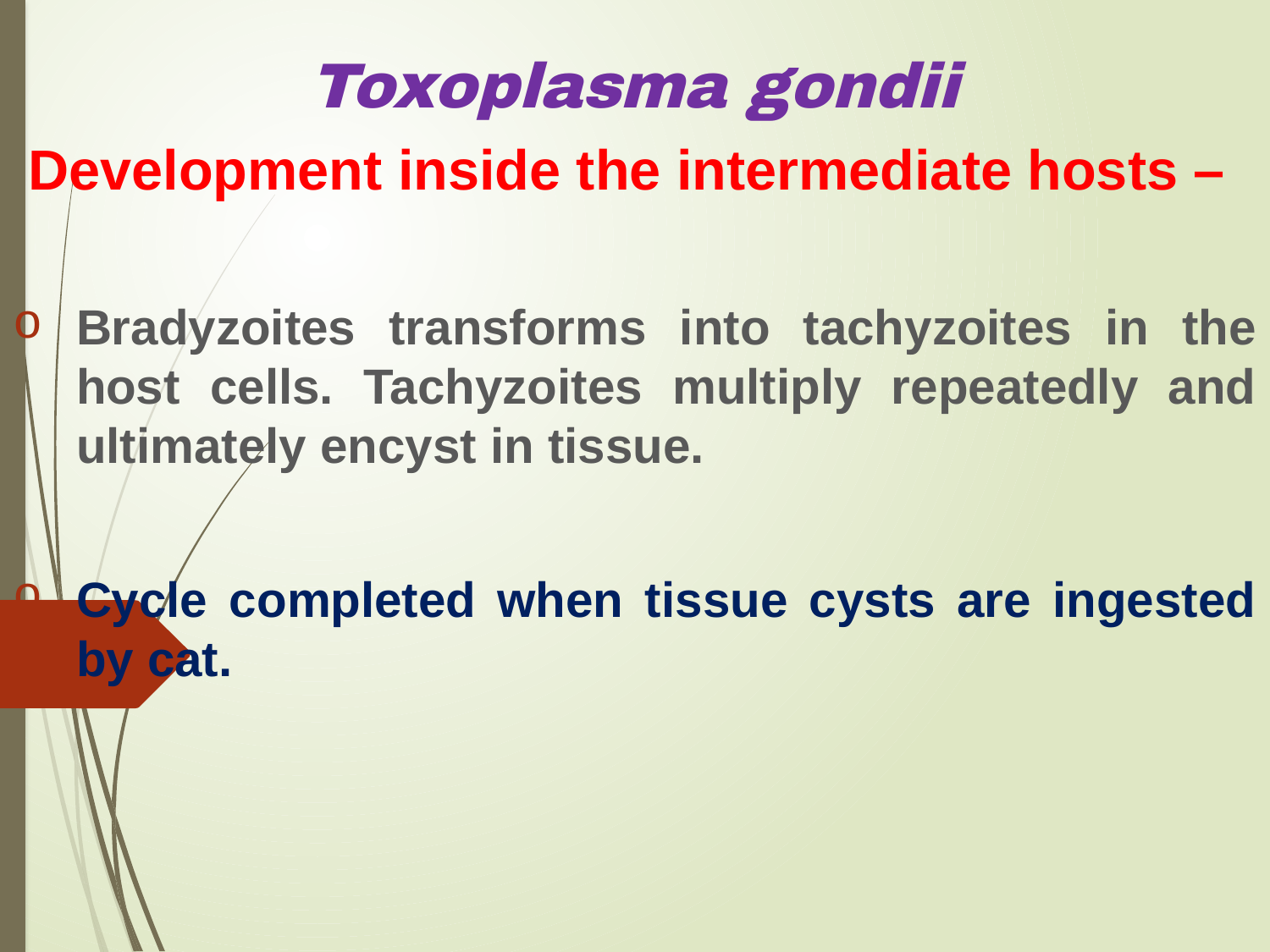

# Toxoplasma gondii
 Development inside the intermediate hosts –

Bradyzoites transforms into tachyzoites in the host cells. Tachyzoites multiply repeatedly and ultimately encyst in tissue.

Cycle completed when tissue cysts are ingested by cat.